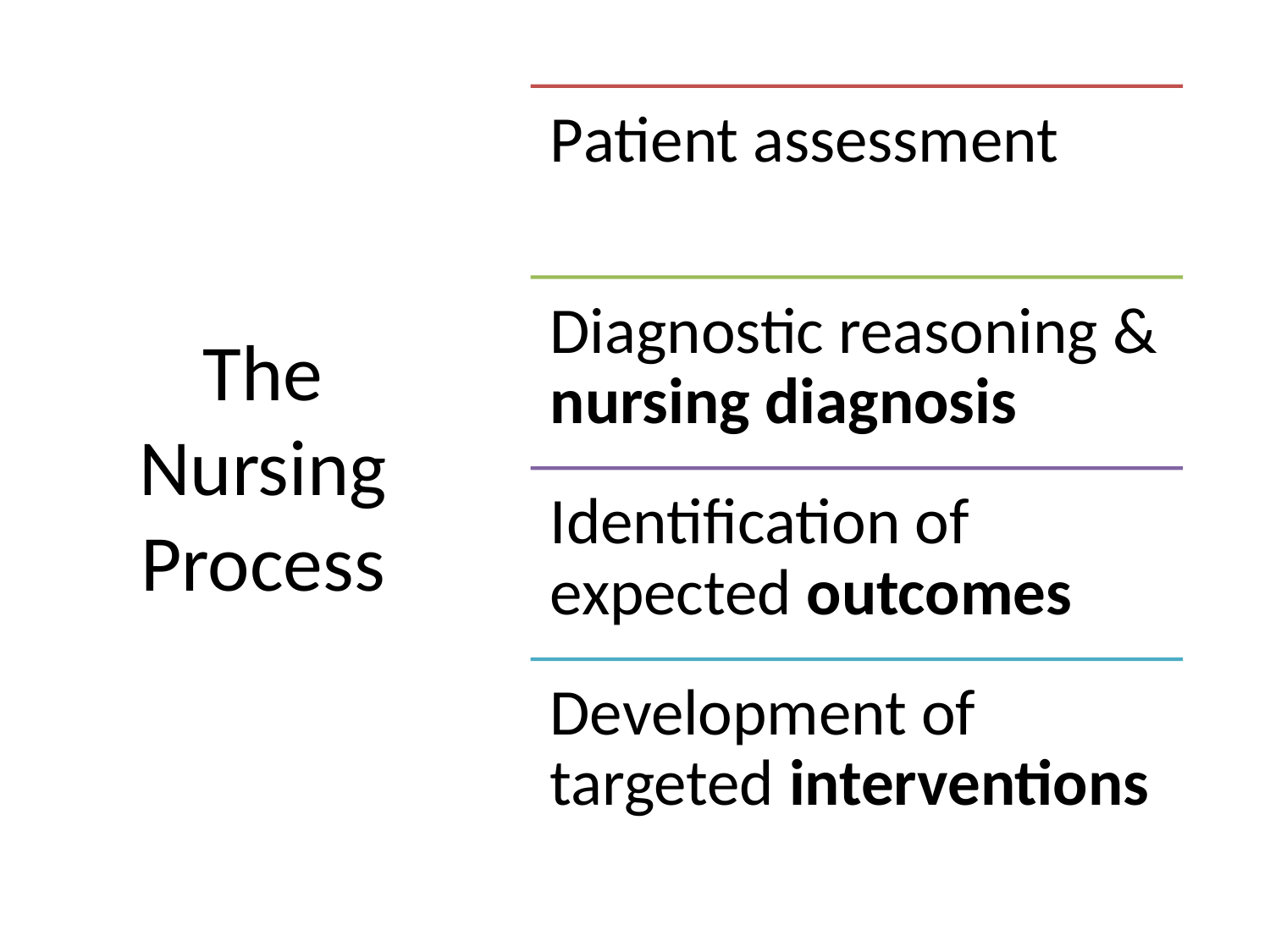

# The Nursing Process
Patient assessment
Diagnostic reasoning & nursing diagnosis
Identification of expected outcomes
Development of targeted interventions